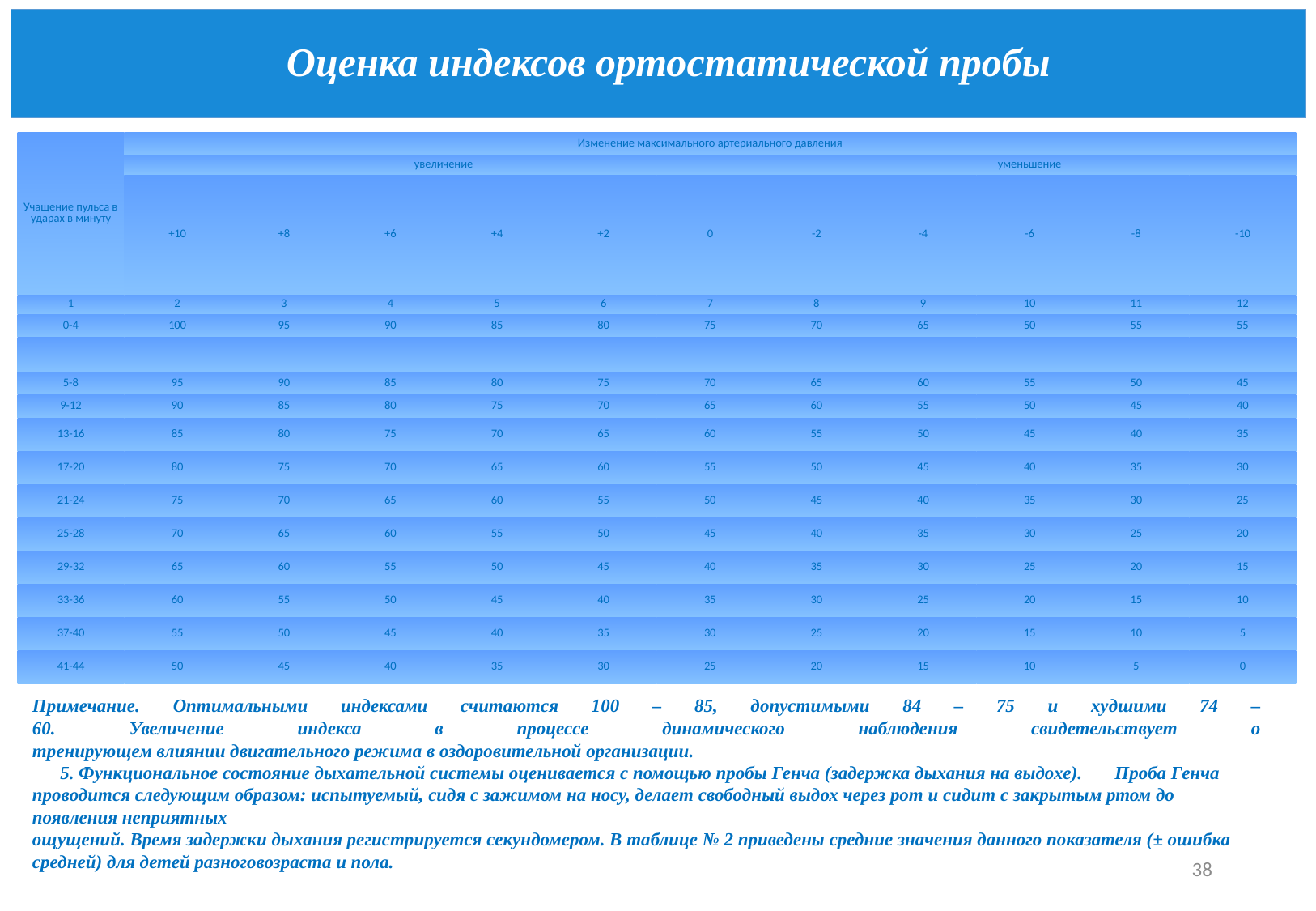

# Оценка индексов ортостатической пробы
| Учащение пульса в ударах в минуту | Изменение максимального артериального давления |  |  |  |  |  |  |  |  |  |  |
| --- | --- | --- | --- | --- | --- | --- | --- | --- | --- | --- | --- |
|  | увеличение |  |  |  |  |  | уменьшение |  |  |  |  |
|  | +10 | +8 | +6 | +4 | +2 | 0 | -2 | -4 | -6 | -8 | -10 |
| 1 | 2 | 3 | 4 | 5 | 6 | 7 | 8 | 9 | 10 | 11 | 12 |
| 0-4 | 100 | 95 | 90 | 85 | 80 | 75 | 70 | 65 | 50 | 55 | 55 |
|  |  |  |  |  |  |  |  |  |  |  |  |
| 5-8 | 95 | 90 | 85 | 80 | 75 | 70 | 65 | 60 | 55 | 50 | 45 |
| 9-12 | 90 | 85 | 80 | 75 | 70 | 65 | 60 | 55 | 50 | 45 | 40 |
| 13-16 | 85 | 80 | 75 | 70 | 65 | 60 | 55 | 50 | 45 | 40 | 35 |
| 17-20 | 80 | 75 | 70 | 65 | 60 | 55 | 50 | 45 | 40 | 35 | 30 |
| 21-24 | 75 | 70 | 65 | 60 | 55 | 50 | 45 | 40 | 35 | 30 | 25 |
| 25-28 | 70 | 65 | 60 | 55 | 50 | 45 | 40 | 35 | 30 | 25 | 20 |
| 29-32 | 65 | 60 | 55 | 50 | 45 | 40 | 35 | 30 | 25 | 20 | 15 |
| 33-36 | 60 | 55 | 50 | 45 | 40 | 35 | 30 | 25 | 20 | 15 | 10 |
| 37-40 | 55 | 50 | 45 | 40 | 35 | 30 | 25 | 20 | 15 | 10 | 5 |
| 41-44 | 50 | 45 | 40 | 35 | 30 | 25 | 20 | 15 | 10 | 5 | 0 |
Примечание. Оптимальными индексами считаются 100 – 85, допустимыми 84 – 75 и худшими 74 –
60. Увеличение индекса в процессе динамического наблюдения свидетельствует о
тренирующем влиянии двигательного режима в оздоровительной организации.
      5. Функциональное состояние дыхательной системы оценивается с помощью пробы Генча (задержка дыхания на выдохе).       Проба Генча проводится следующим образом: испытуемый, сидя с зажимом на носу, делает свободный выдох через рот и сидит с закрытым ртом до появления неприятных
ощущений. Время задержки дыхания регистрируется секундомером. В таблице № 2 приведены средние значения данного показателя (± ошибка средней) для детей разноговозраста и пола.
38